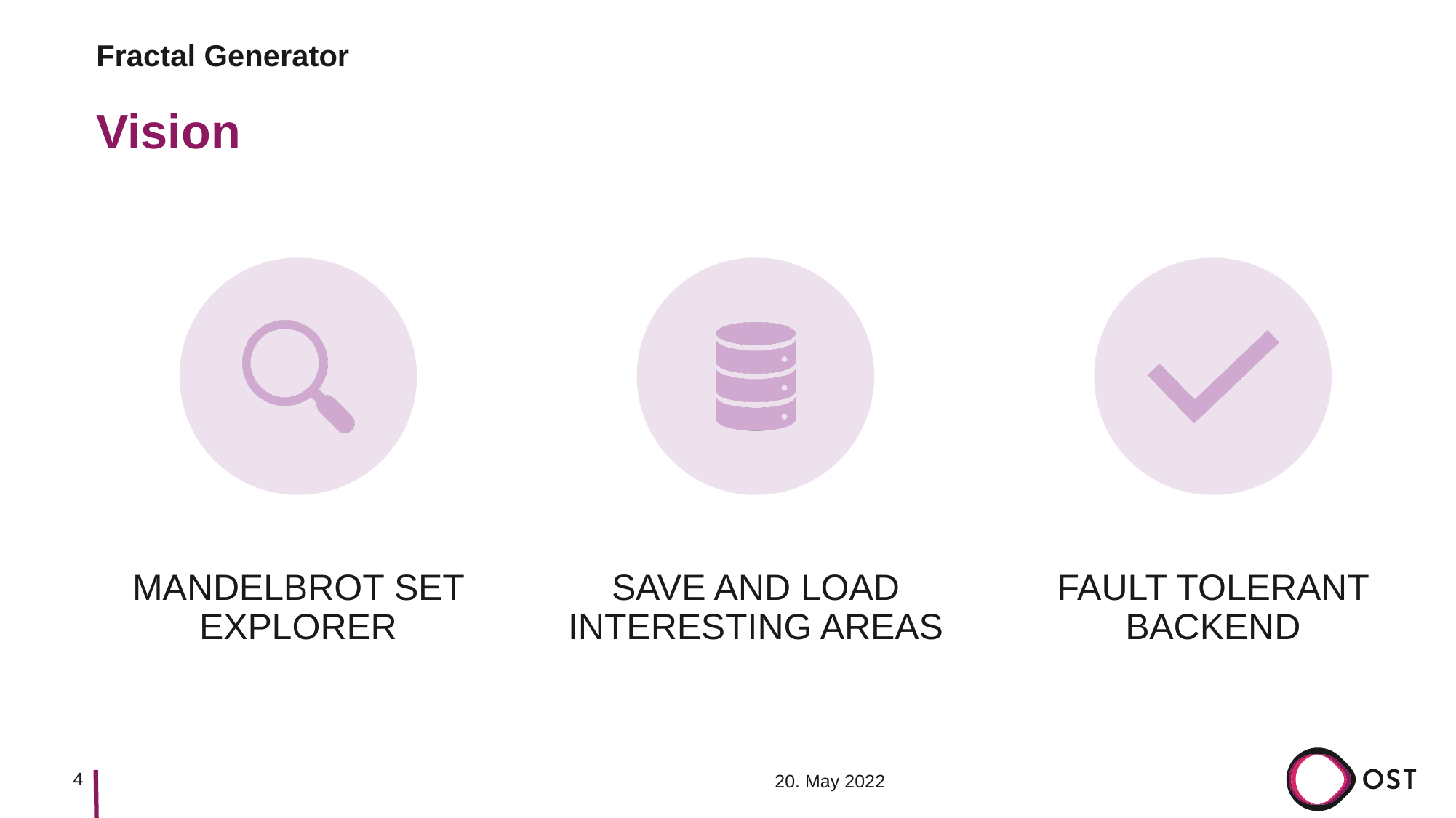

Fractal Generator
# Vision
Mandelbrot Set Explorer
Save and load interesting areas
Fault tolerant backend
4
20. May 2022